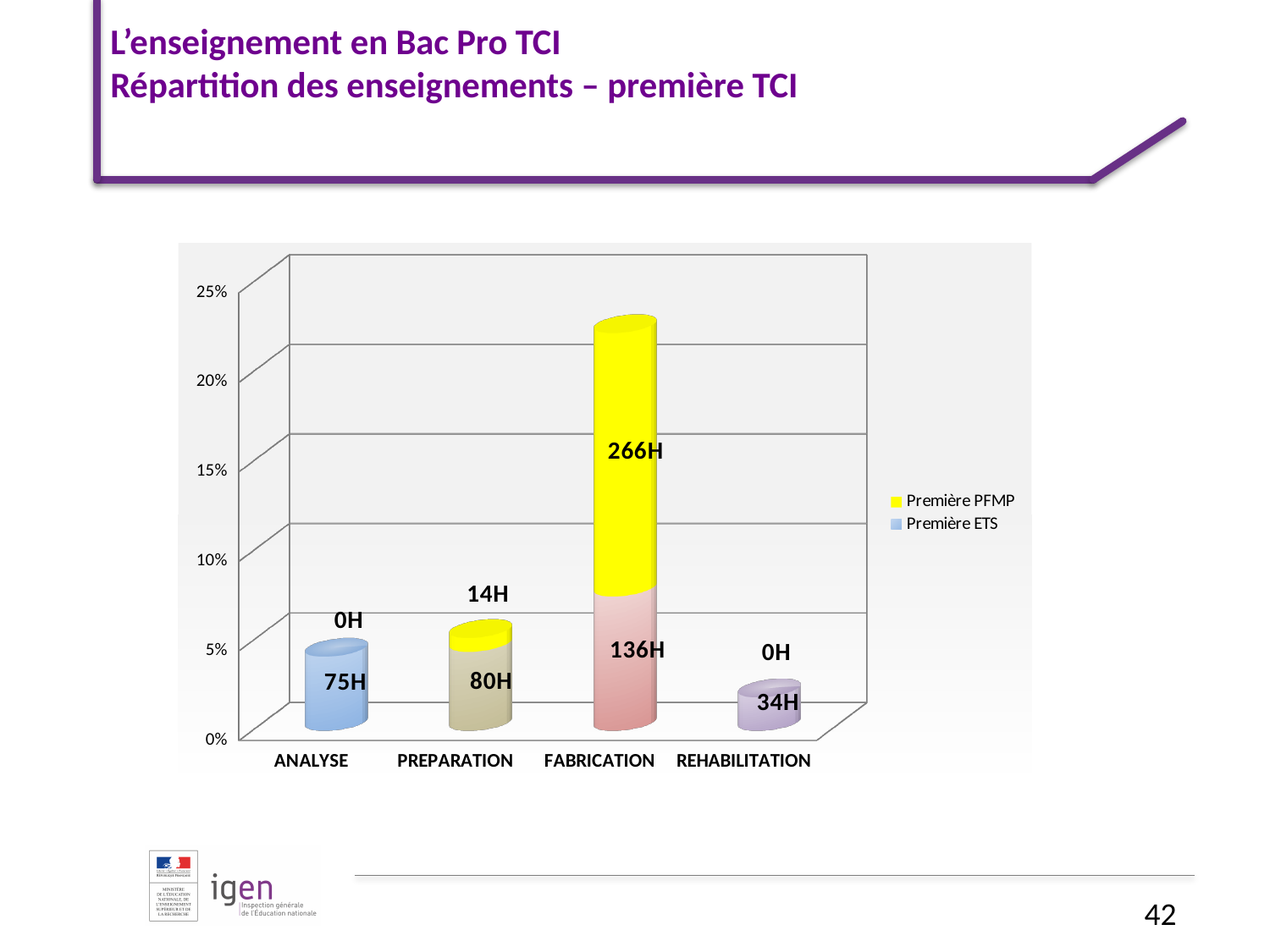

# L’enseignement en Bac Pro TCI Répartition des enseignements – première TCI

[unsupported chart]

42